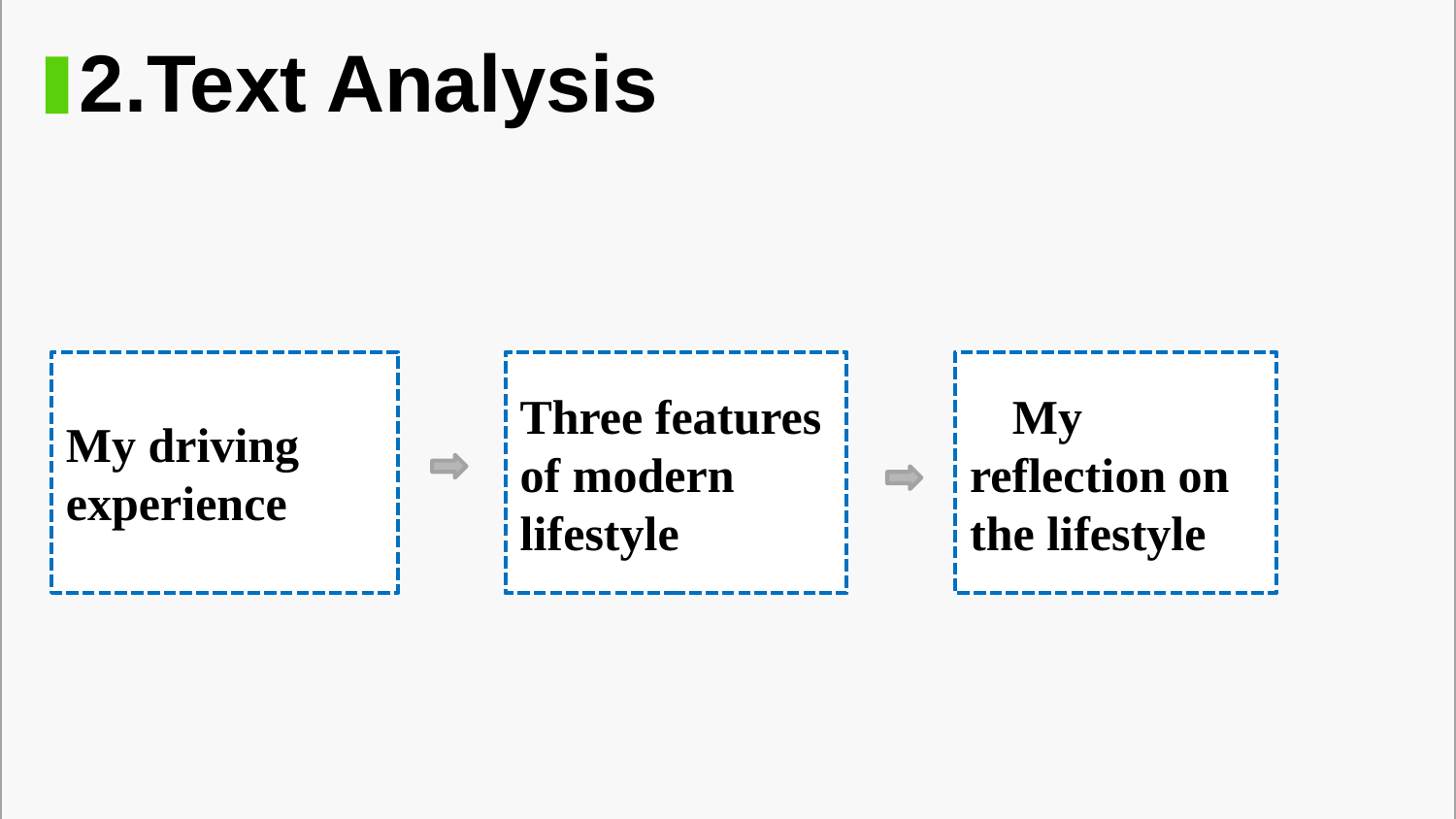

2.Text Analysis

My driving experience
Three features of modern lifestyle
My reflection on the lifestyle